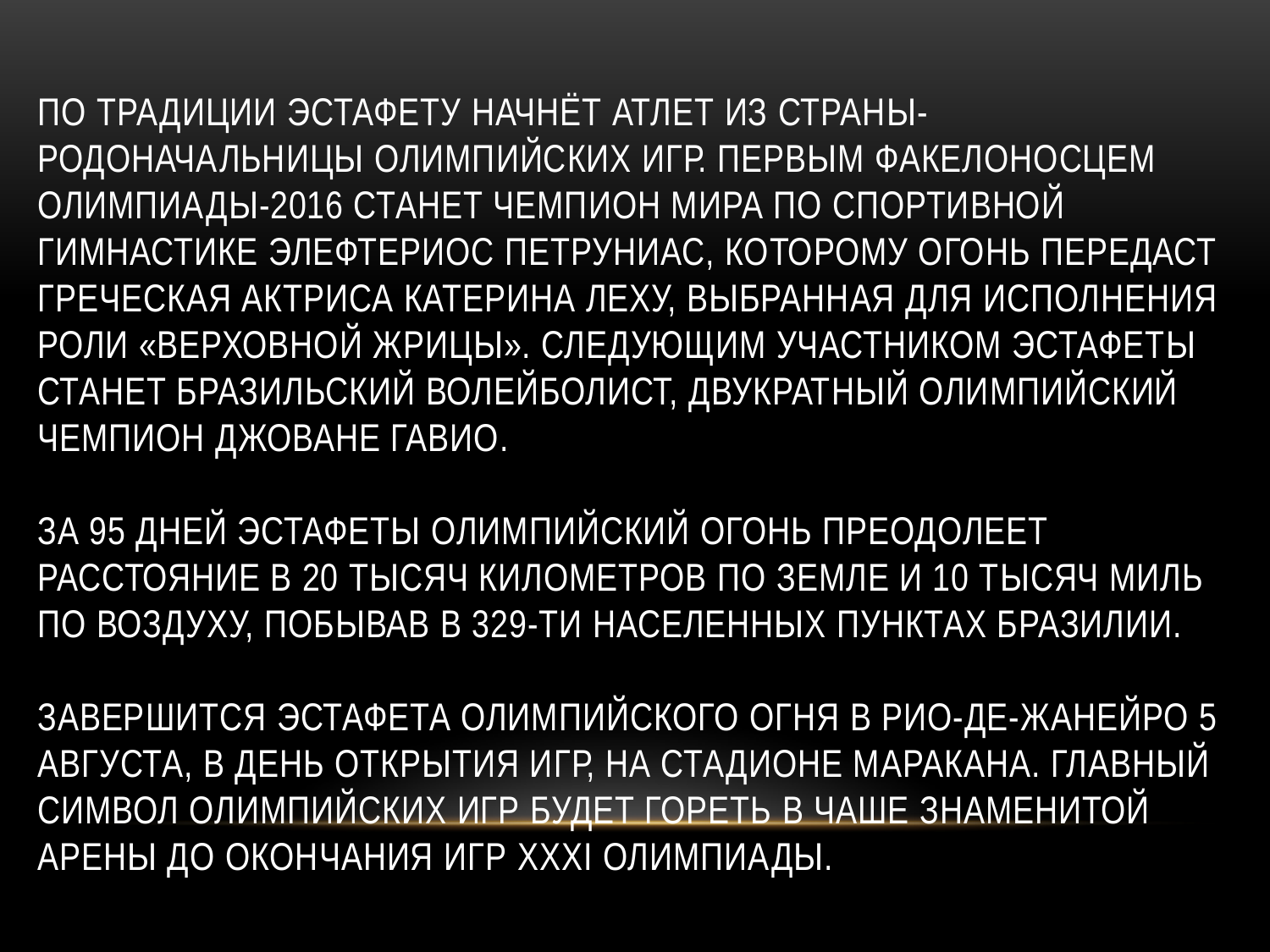

# По традиции эстафету начнёт атлет из страны-родоначальницы Олимпийских игр. Первым факелоносцем Олимпиады-2016 станет чемпион мира по спортивной гимнастике Элефтериос Петруниас, которому огонь передаст греческая Актриса Катерина Леху, выбранная для исполнения роли «Верховной жрицы». Следующим участником эстафеты станет бразильский волейболист, двукратный олимпийский чемпион Джоване Гавио. За 95 дней эстафеты олимпийский огонь преодолеет расстояние в 20 тысяч километров по земле и 10 тысяч миль по воздуху, побывав в 329-ти населенных пунктах Бразилии. Завершится эстафета олимпийского огня в Рио-де-Жанейро 5 августа, в день открытия Игр, на стадионе Маракана. Главный символ Олимпийских игр будет гореть в чаше знаменитой арены до окончания Игр XXXI Олимпиады.